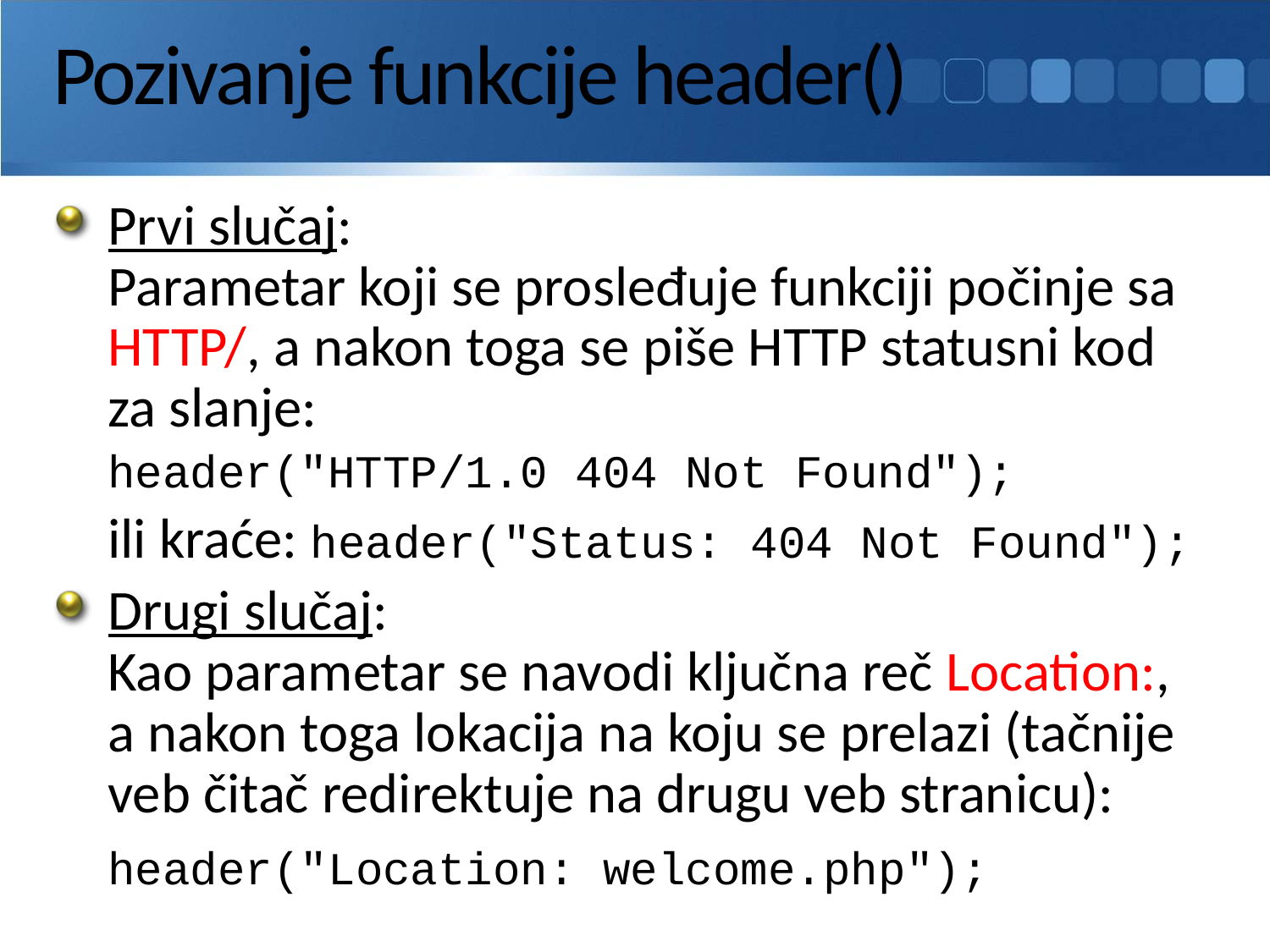

# Pozivanje funkcije header()
Prvi slučaj:
Parametar koji se prosleđuje funkciji počinje sa HTTP/, a nakon toga se piše HTTP statusni kod za slanje:
	header("HTTP/1.0 404 Not Found");
	ili kraće: header("Status: 404 Not Found");
Drugi slučaj:
Kao parametar se navodi ključna reč Location:,
a nakon toga lokacija na koju se prelazi (tačnije veb čitač redirektuje na drugu veb stranicu):
	header("Location: welcome.php");